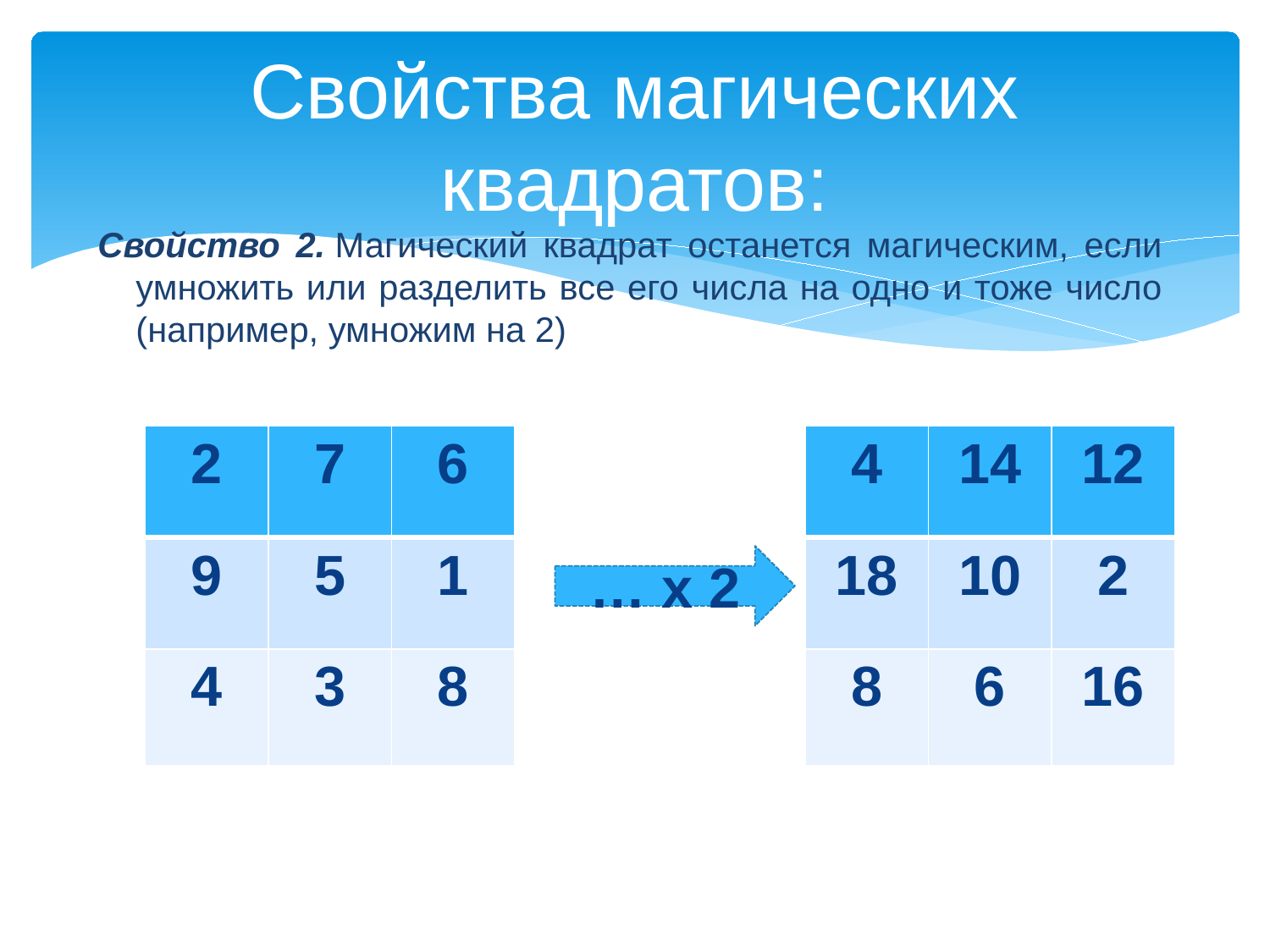

# Свойства магических квадратов:
Свойство 2. Магический квадрат останется магическим, если умножить или разделить все его числа на одно и тоже число (например, умножим на 2)

| 2 | 7 | 6 |
| --- | --- | --- |
| 9 | 5 | 1 |
| 4 | 3 | 8 |
| 4 | 14 | 12 |
| --- | --- | --- |
| 18 | 10 | 2 |
| 8 | 6 | 16 |
… х 2